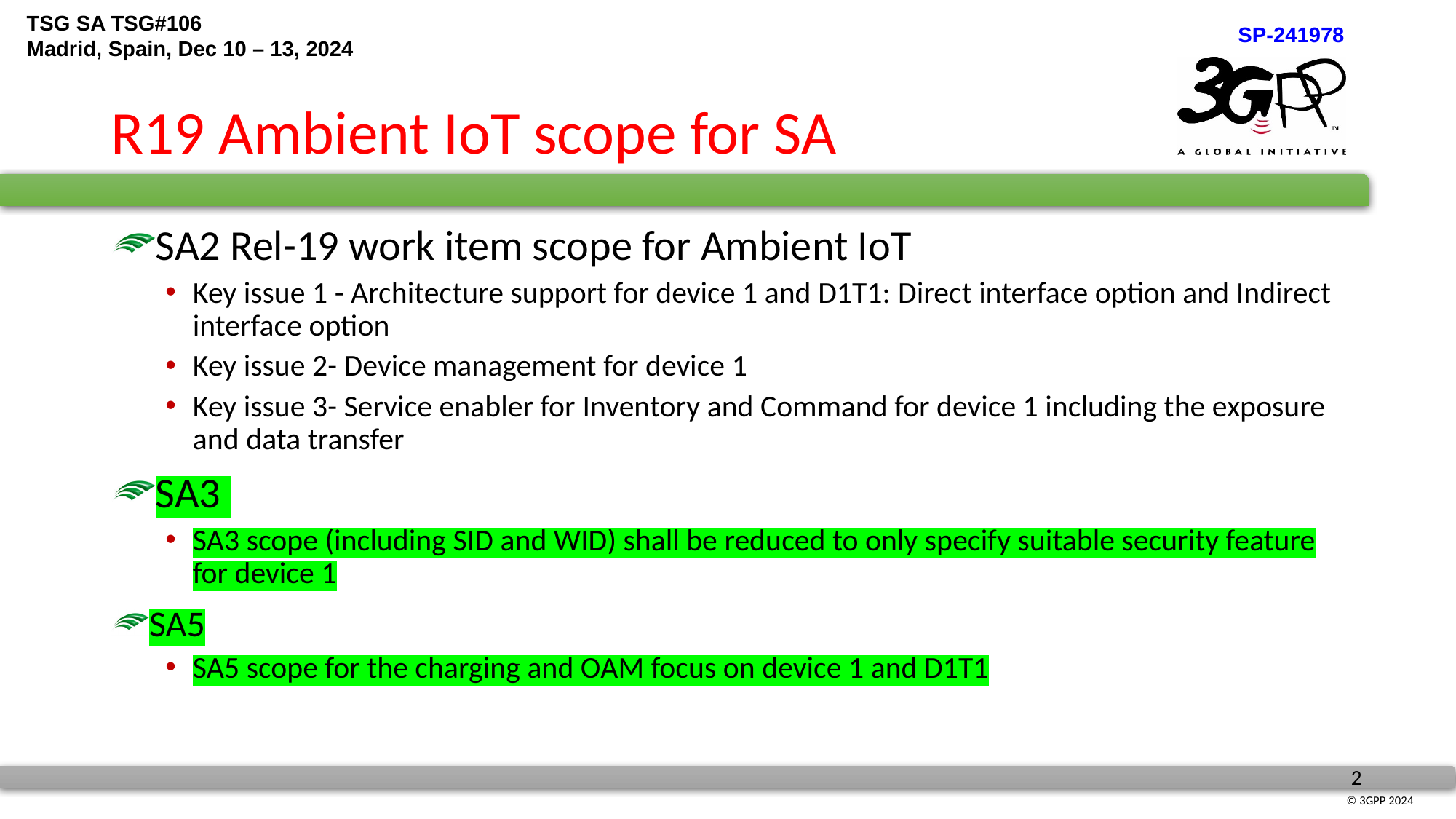

# R19 Ambient IoT scope for SA
SA2 Rel-19 work item scope for Ambient IoT
Key issue 1 - Architecture support for device 1 and D1T1: Direct interface option and Indirect interface option
Key issue 2- Device management for device 1
Key issue 3- Service enabler for Inventory and Command for device 1 including the exposure and data transfer
SA3
SA3 scope (including SID and WID) shall be reduced to only specify suitable security feature for device 1
SA5
SA5 scope for the charging and OAM focus on device 1 and D1T1